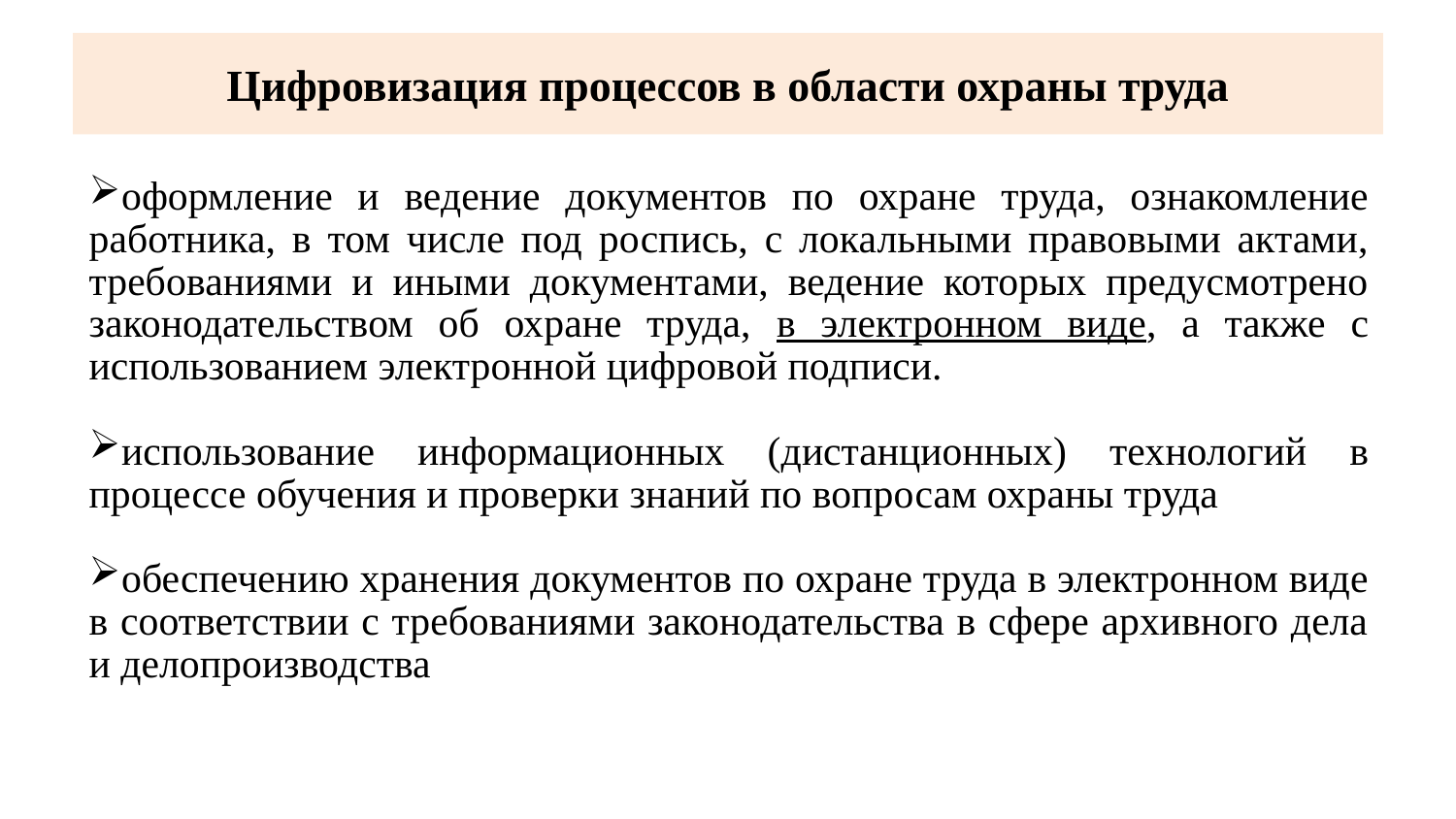

# Цифровизация процессов в области охраны труда
оформление и ведение документов по охране труда, ознакомление работника, в том числе под роспись, с локальными правовыми актами, требованиями и иными документами, ведение которых предусмотрено законодательством об охране труда, в электронном виде, а также с использованием электронной цифровой подписи.

использование информационных (дистанционных) технологий в процессе обучения и проверки знаний по вопросам охраны труда

обеспечению хранения документов по охране труда в электронном виде в соответствии с требованиями законодательства в сфере архивного дела и делопроизводства